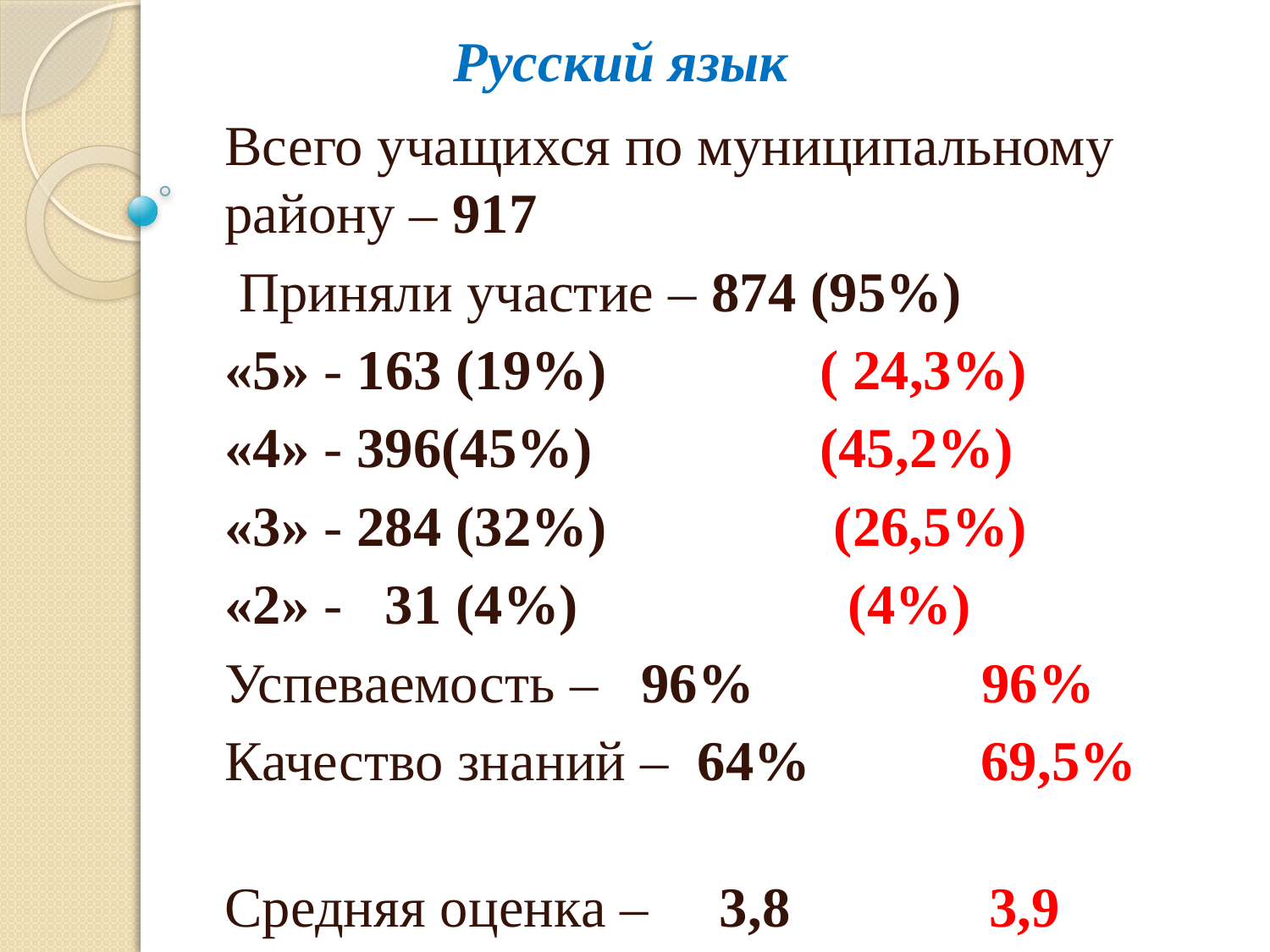

# Русский язык
Всего учащихся по муниципальному району – 917
 Приняли участие – 874 (95%)
«5» - 163 (19%)               ( 24,3%)
«4» - 396(45%)                (45,2%)
«3» - 284 (32%)                (26,5%)
«2» -   31 (4%)                   (4%)
Успеваемость –   96%                96%
Качество знаний –  64%            69,5%
Средняя оценка –     3,8              3,9